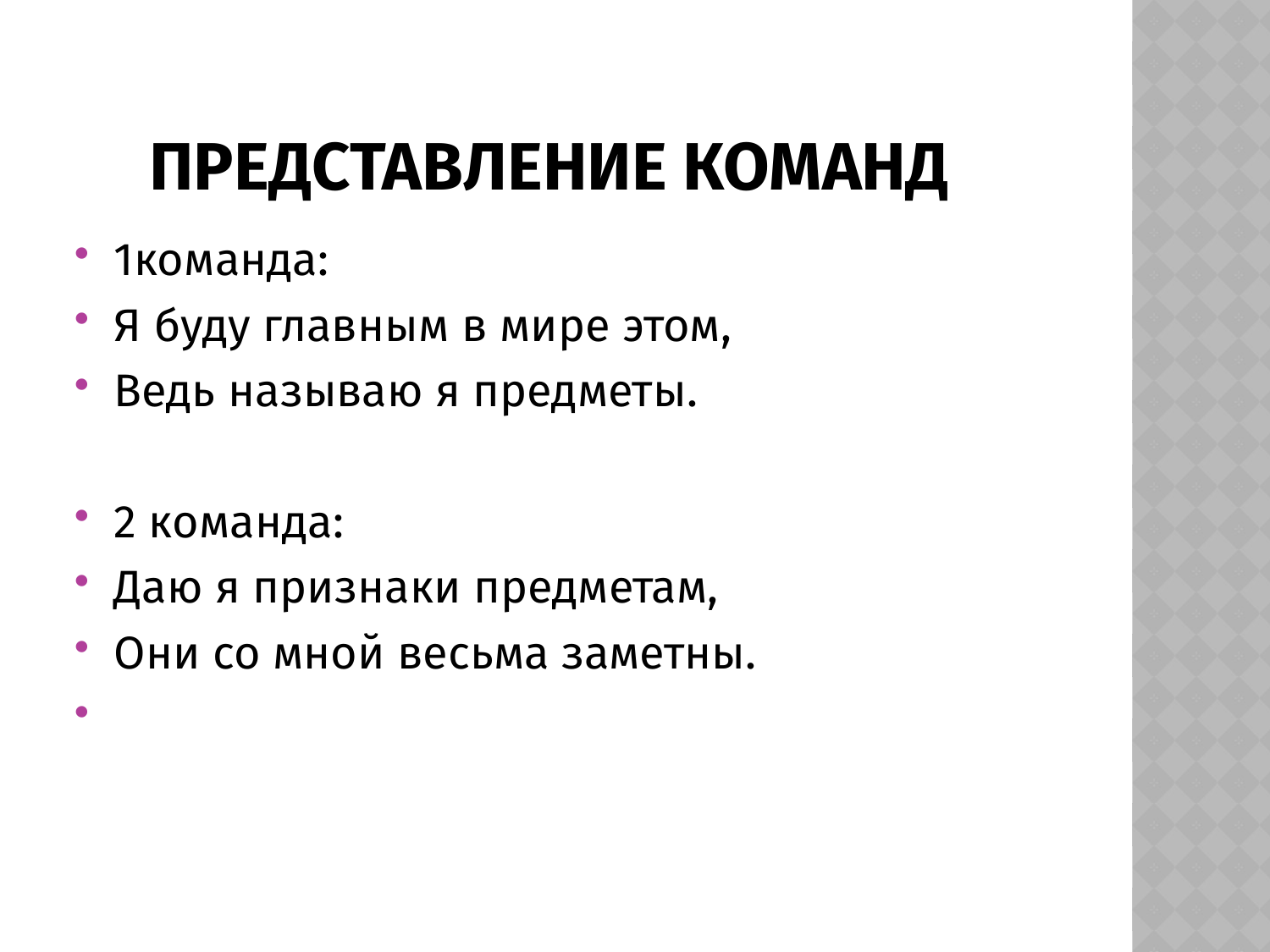

# Представление команд
1команда:
Я буду главным в мире этом,
Ведь называю я предметы.

2 команда:
Даю я признаки предметам,
Они со мной весьма заметны.